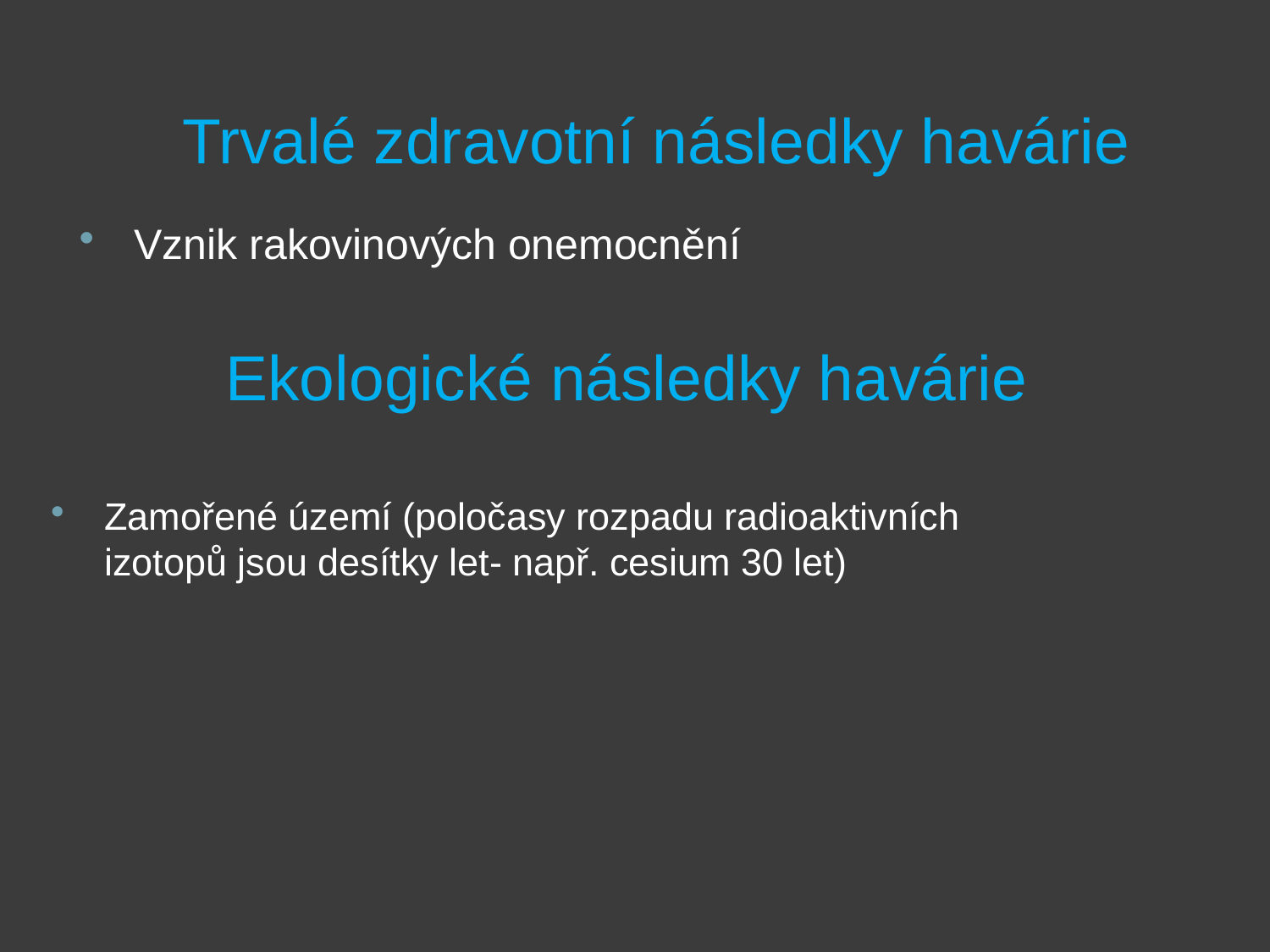

Trvalé zdravotní následky havárie
Vznik rakovinových onemocnění
# Ekologické následky havárie
Zamořené území (poločasy rozpadu radioaktivních izotopů jsou desítky let- např. cesium 30 let)